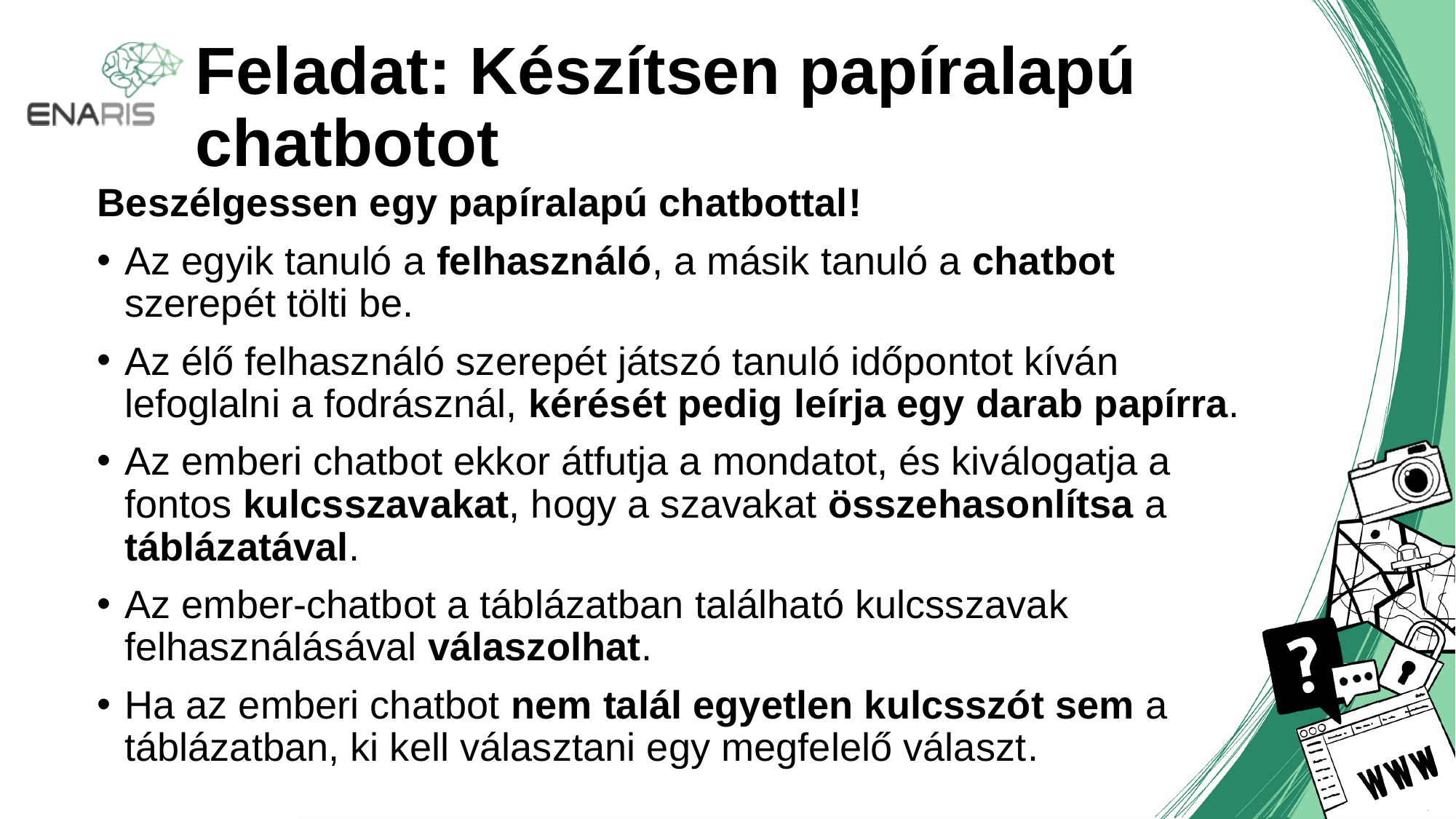

# Feladat: Készítsen papíralapú chatbotot
Beszélgessen egy papíralapú chatbottal!
Az egyik tanuló a felhasználó, a másik tanuló a chatbot szerepét tölti be.
Az élő felhasználó szerepét játszó tanuló időpontot kíván lefoglalni a fodrásznál, kérését pedig leírja egy darab papírra.
Az emberi chatbot ekkor átfutja a mondatot, és kiválogatja a fontos kulcsszavakat, hogy a szavakat összehasonlítsa a táblázatával.
Az ember-chatbot a táblázatban található kulcsszavak felhasználásával válaszolhat.
Ha az emberi chatbot nem talál egyetlen kulcsszót sem a táblázatban, ki kell választani egy megfelelő választ.